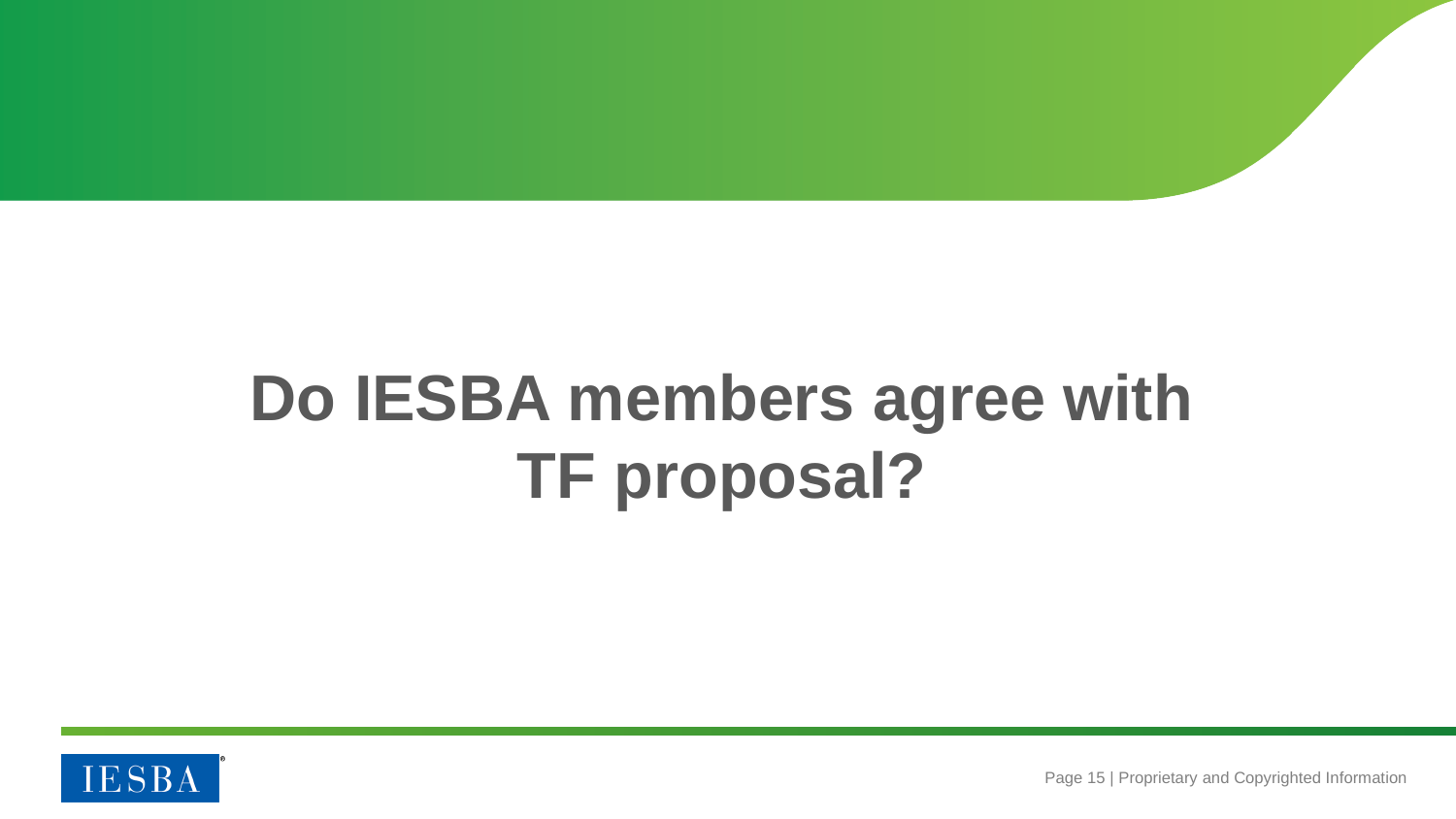

Do IESBA members agree with TF proposal?